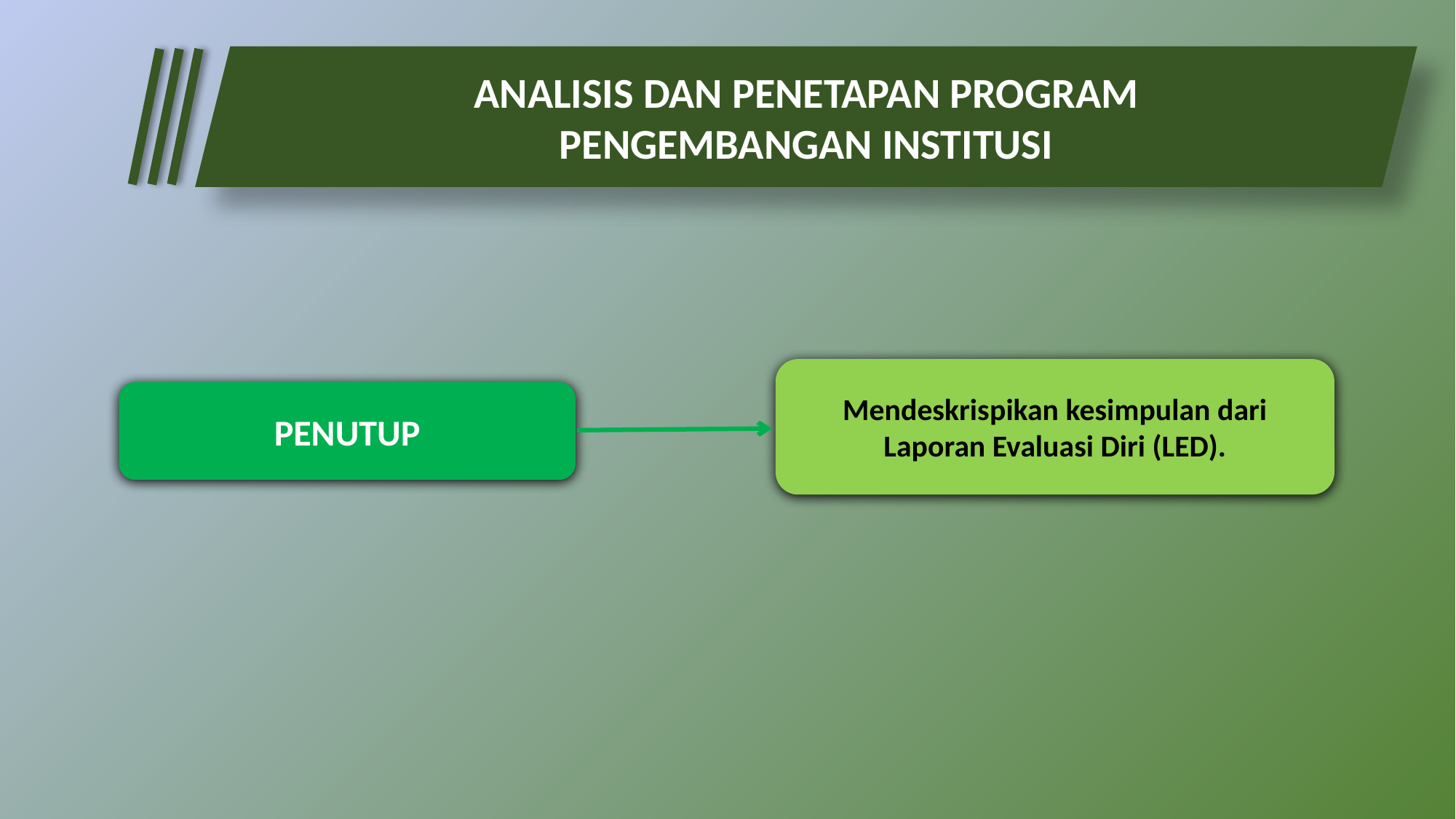

ANALISIS DAN PENETAPAN PROGRAM PENGEMBANGAN INSTITUSI
Mendeskrispikan kesimpulan dari Laporan Evaluasi Diri (LED).
PENUTUP